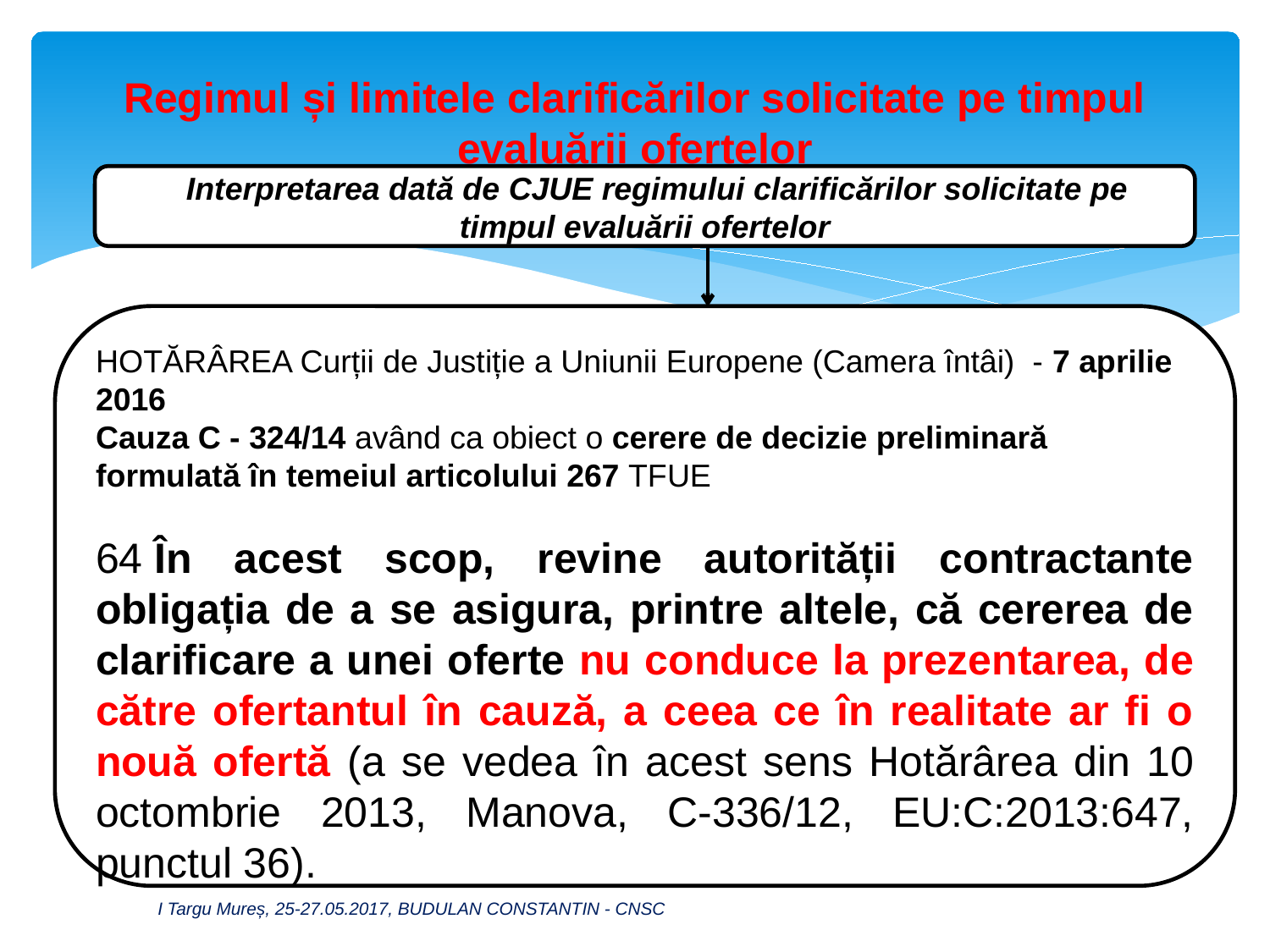

# Regimul și limitele clarificărilor solicitate pe timpul evaluării ofertelor
Interpretarea dată de CJUE regimului clarificărilor solicitate pe timpul evaluării ofertelor
HOTĂRÂREA Curții de Justiție a Uniunii Europene (Camera întâi)  - 7 aprilie 2016
Cauza C - 324/14 având ca obiect o cerere de decizie preliminară formulată în temeiul articolului 267 TFUE

64 În acest scop, revine autorității contractante obligația de a se asigura, printre altele, că cererea de clarificare a unei oferte nu conduce la prezentarea, de către ofertantul în cauză, a ceea ce în realitate ar fi o nouă ofertă (a se vedea în acest sens Hotărârea din 10 octombrie 2013, Manova, C‑336/12, EU:C:2013:647, punctul 36).

I Targu Mureș, 25-27.05.2017, BUDULAN CONSTANTIN - CNSC